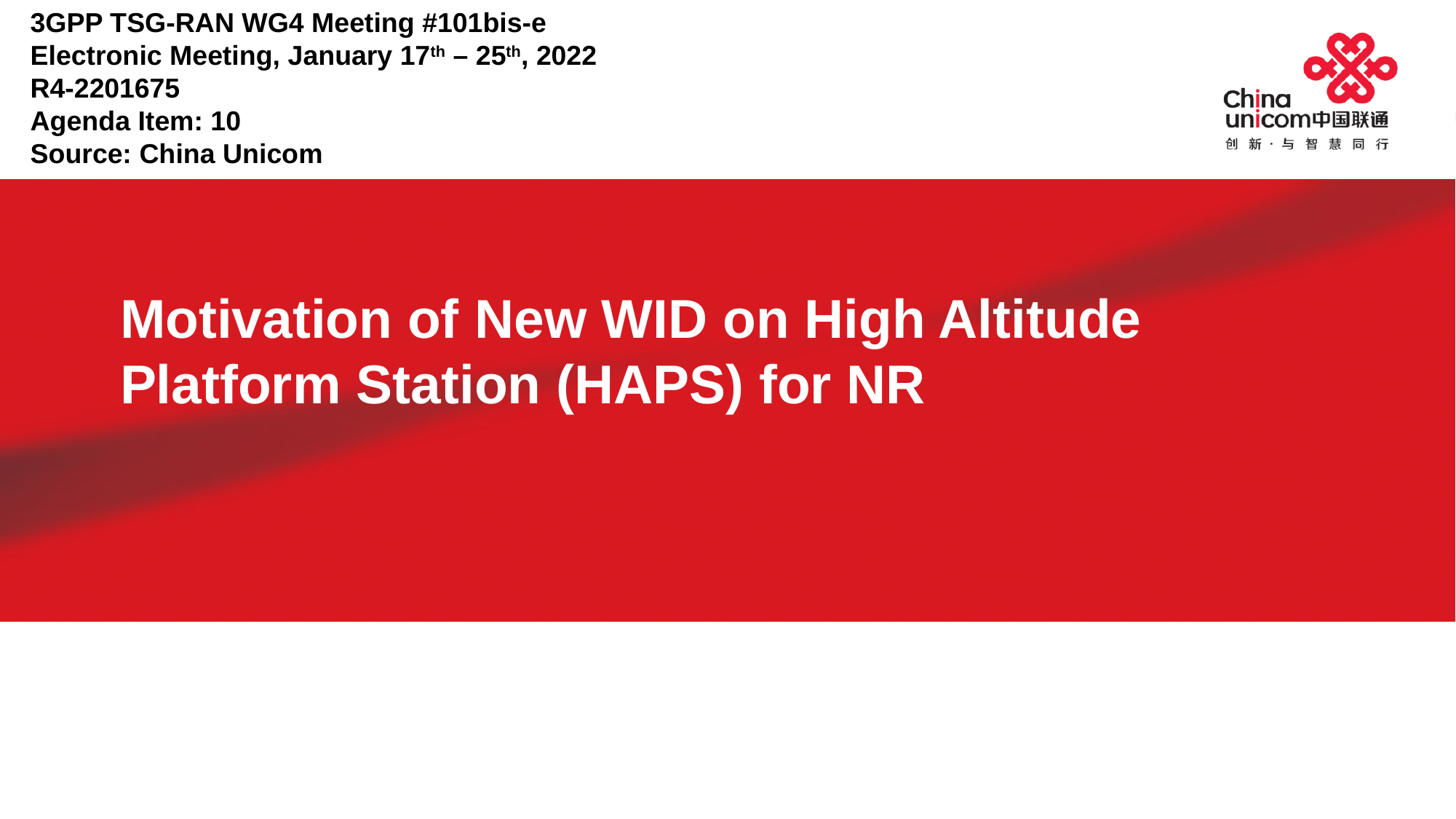

3GPP TSG-RAN WG4 Meeting #101bis-e
Electronic Meeting, January 17th – 25th, 2022
R4-2201675
Agenda Item: 10
Source: China Unicom
# Motivation of New WID on High Altitude Platform Station (HAPS) for NR